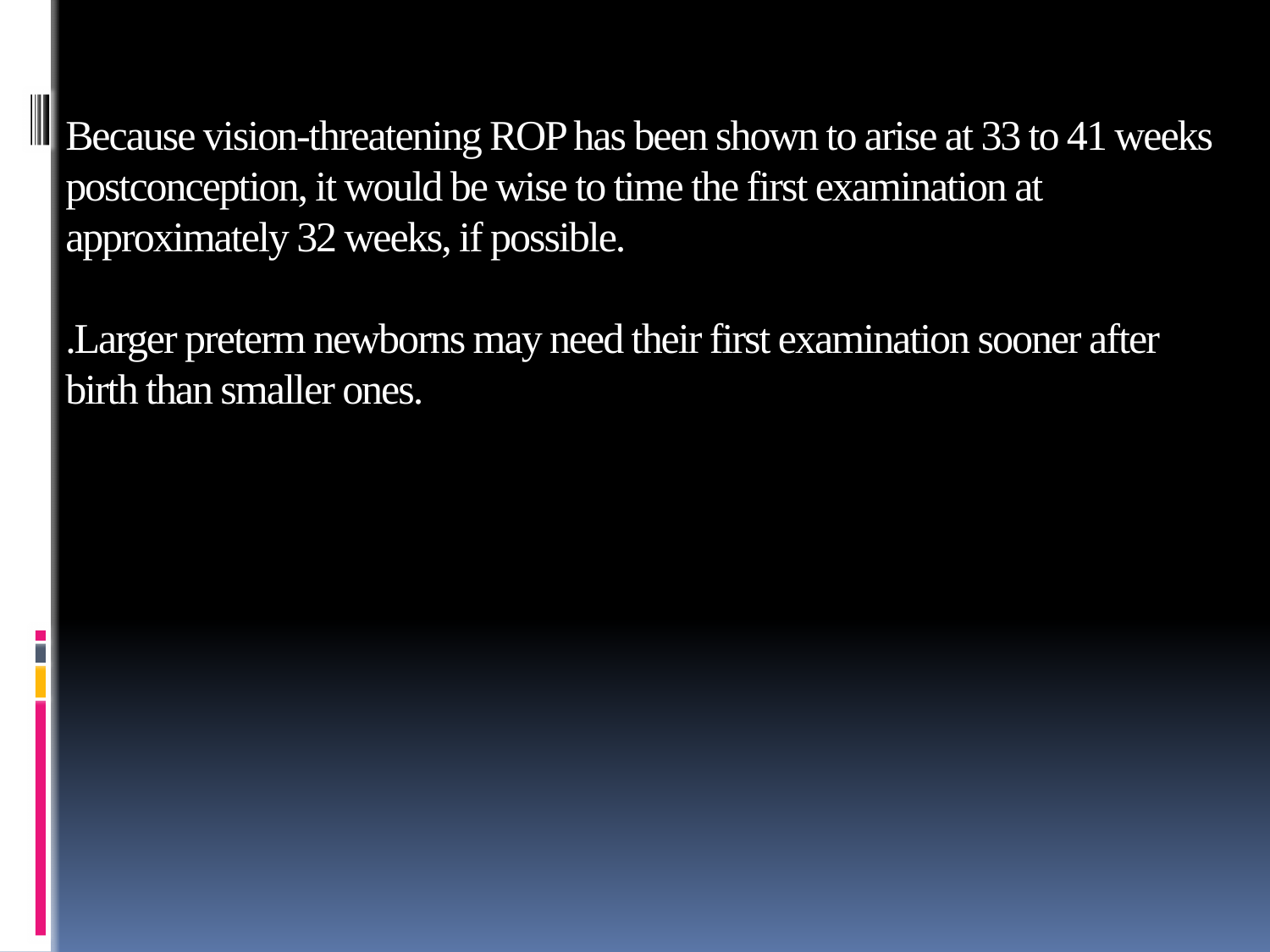

# Because vision-threatening ROP has been shown to arise at 33 to 41 weeks postconception, it would be wise to time the first examination at approximately 32 weeks, if possible. .Larger preterm newborns may need their first examination sooner after birth than smaller ones.